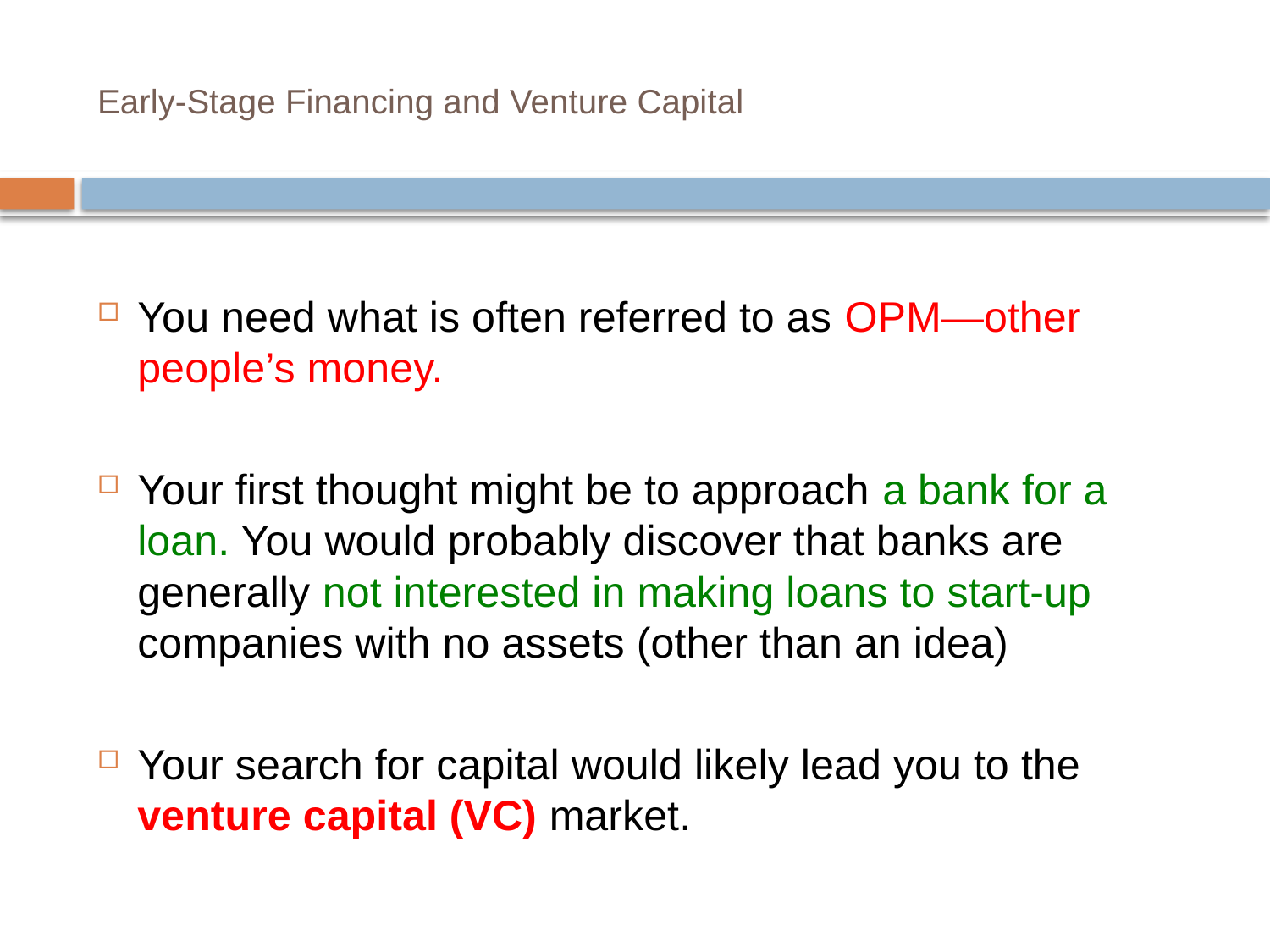

# Early-Stage Financing and Venture Capital

You need what is often referred to as OPM—other people’s money.

Your first thought might be to approach a bank for a loan. You would probably discover that banks are generally not interested in making loans to start-up companies with no assets (other than an idea)

Your search for capital would likely lead you to the venture capital (VC) market.